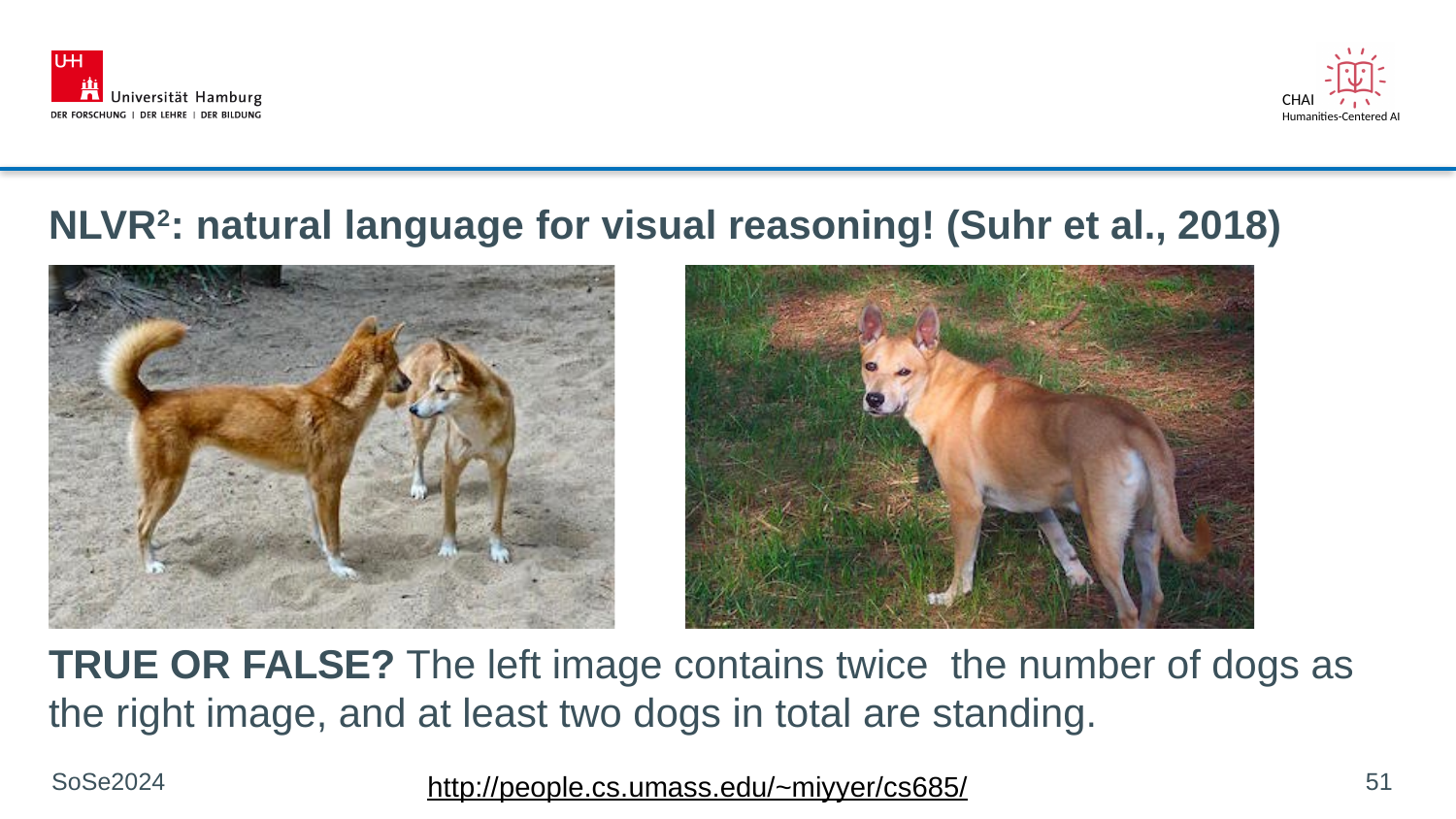

# NLVR2: natural language for visual reasoning! (Suhr et al., 2018)

TRUE OR FALSE? The left image contains twice  the number of dogs as the right image, and at least two dogs in total are standing.

SoSe2024
51
http://people.cs.umass.edu/~miyyer/cs685/